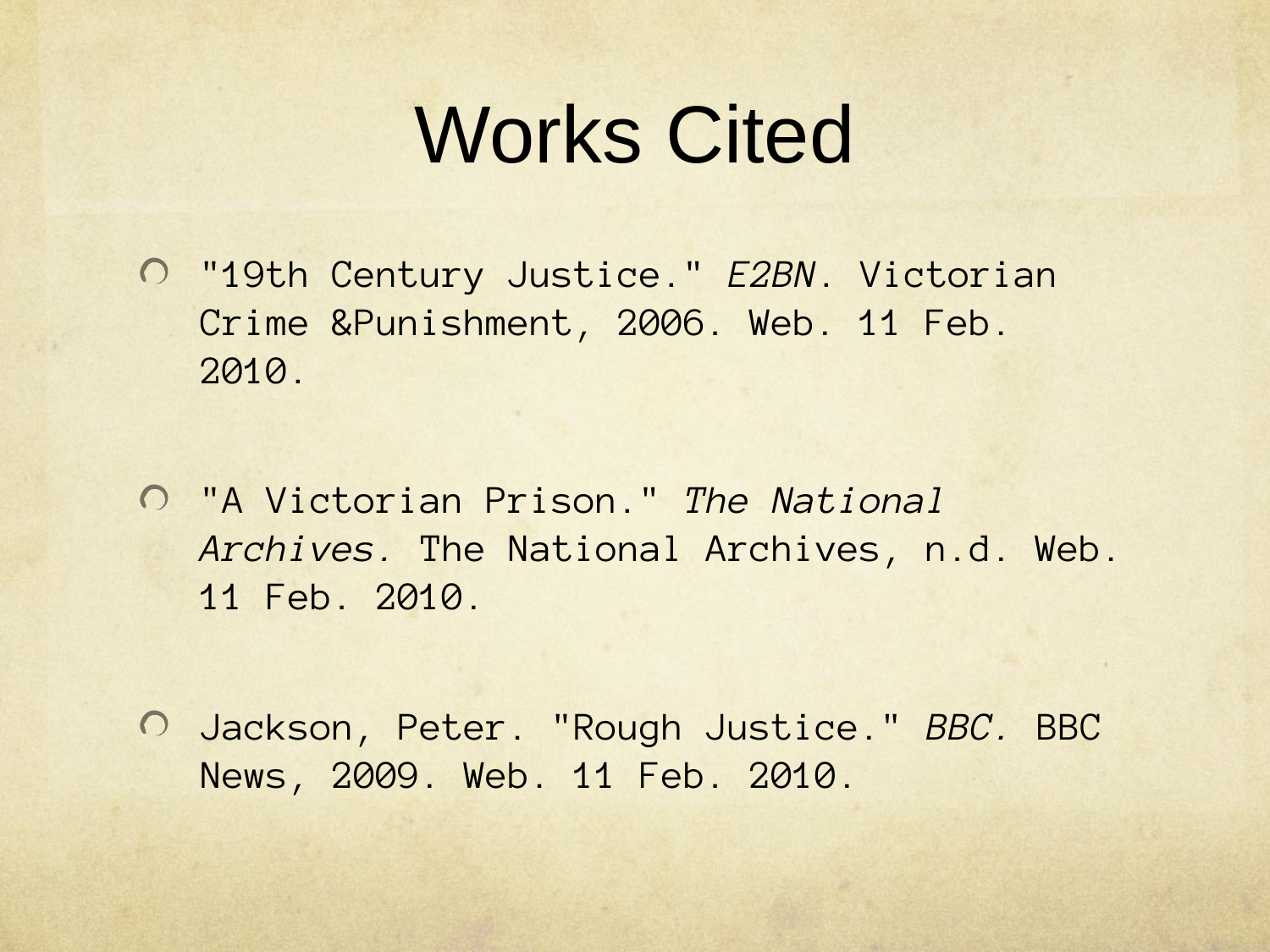

# Works Cited
"19th Century Justice." E2BN. Victorian Crime &Punishment, 2006. Web. 11 Feb. 2010.
"A Victorian Prison." The National Archives. The National Archives, n.d. Web. 11 Feb. 2010.
Jackson, Peter. "Rough Justice." BBC. BBC News, 2009. Web. 11 Feb. 2010.